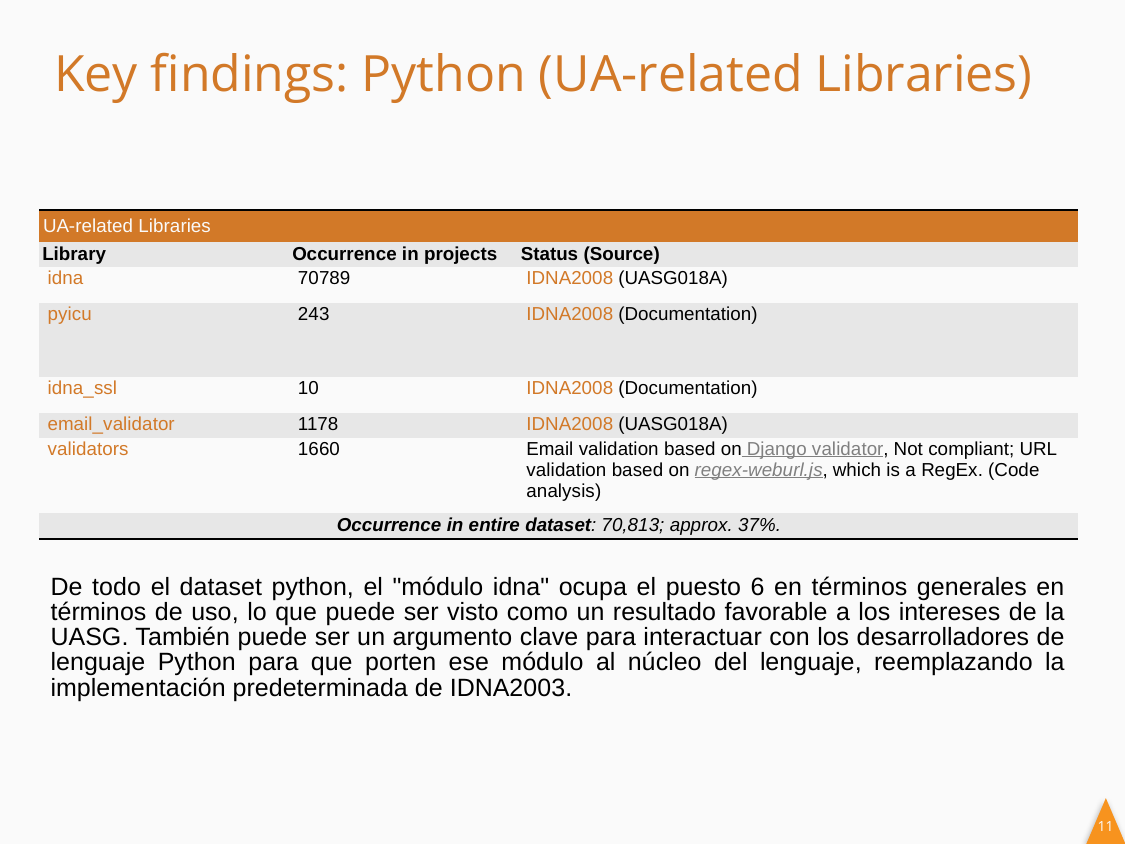

# Key findings: Python (UA-related Libraries)
| UA-related Libraries |  |  |
| --- | --- | --- |
| Library | Occurrence in projects | Status (Source) |
| idna | 70789 | IDNA2008 (UASG018A) |
| pyicu | 243 | IDNA2008 (Documentation) |
| idna\_ssl | 10 | IDNA2008 (Documentation) |
| email\_validator | 1178 | IDNA2008 (UASG018A) |
| validators | 1660 | Email validation based on Django validator, Not compliant; URL validation based on regex-weburl.js, which is a RegEx. (Code analysis) |
| Occurrence in entire dataset: 70,813; approx. 37%. |  |  |
De todo el dataset python, el "módulo idna" ocupa el puesto 6 en términos generales en términos de uso, lo que puede ser visto como un resultado favorable a los intereses de la UASG. También puede ser un argumento clave para interactuar con los desarrolladores de lenguaje Python para que porten ese módulo al núcleo del lenguaje, reemplazando la implementación predeterminada de IDNA2003.